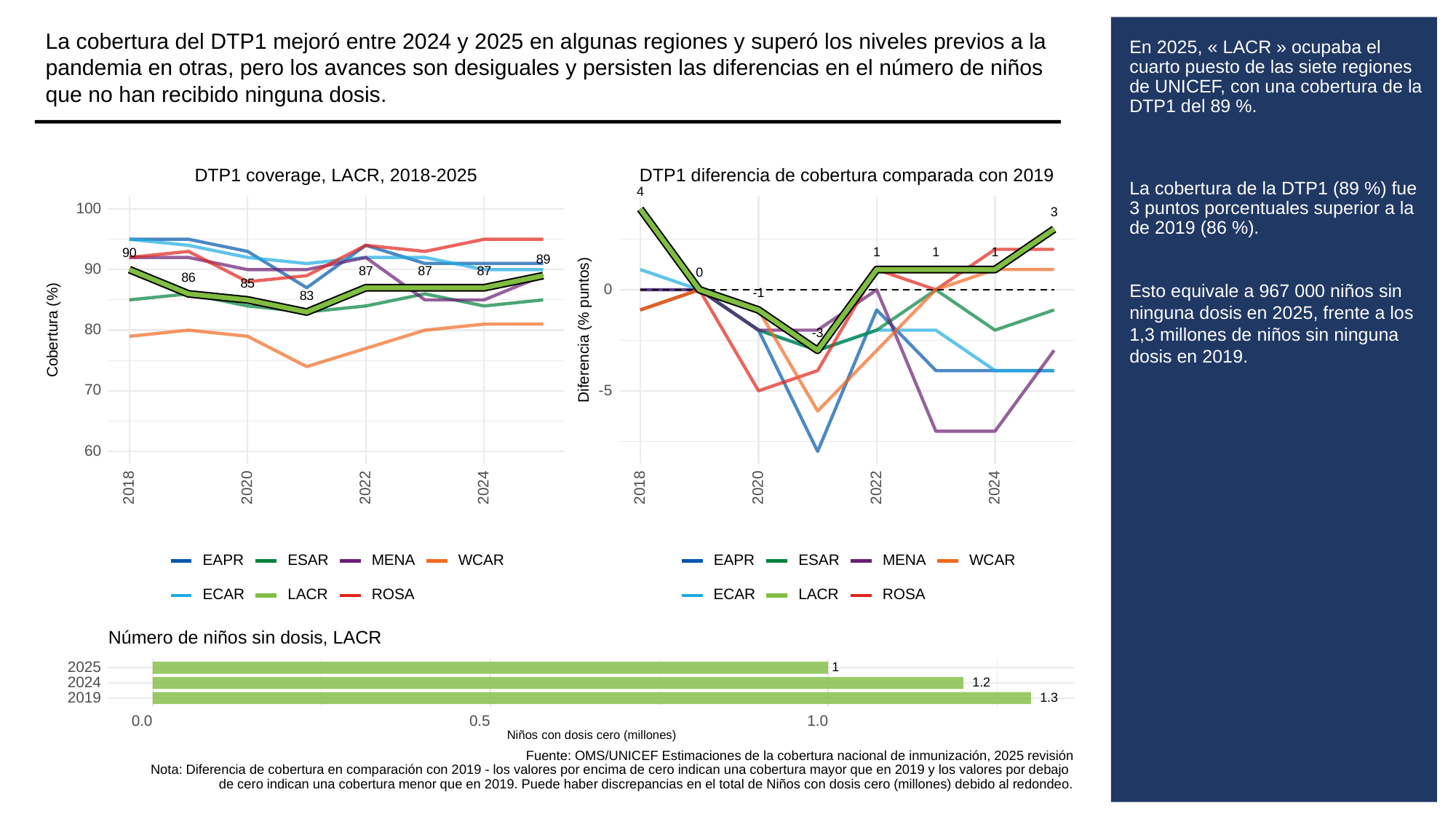

La cobertura del DTP1 mejoró entre 2024 y 2025 en algunas regiones y superó los niveles previos a la pandemia en otras, pero los avances son desiguales y persisten las diferencias en el número de niños que no han recibido ninguna dosis.
# En 2025, « LACR » ocupaba el cuarto puesto de las siete regiones de UNICEF, con una cobertura de la DTP1 del 89 %.

La cobertura de la DTP1 (89 %) fue 3 puntos porcentuales superior a la de 2019 (86 %).

Esto equivale a 967 000 niños sin ninguna dosis en 2025, frente a los 1,3 millones de niños sin ninguna dosis en 2019.

DTP1 coverage, LACR, 2018-2025
DTP1 diferencia de cobertura comparada con 2019
4

100
3

1
1
1
90

89

90
87
87
87
0

86
85
0
-1

83

Cobertura (%)
Diferencia (% puntos)

80
-3

70
-5

60

2018
2020
2022
2024
2018
2020
2022
2024
ESAR
WCAR
ESAR
WCAR
EAPR
MENA
EAPR
MENA

ROSA
ROSA
ECAR
LACR
ECAR
LACR

Número de niños sin dosis, LACR

2025
1

2024
1.2

2019
1.3

0.0
0.5
1.0
Niños con dosis cero (millones)
Fuente: OMS/UNICEF Estimaciones de la cobertura nacional de inmunización, 2025 revisión
Nota: Diferencia de cobertura en comparación con 2019 - los valores por encima de cero indican una cobertura mayor que en 2019 y los valores por debajo
de cero indican una cobertura menor que en 2019. Puede haber discrepancias en el total de Niños con dosis cero (millones) debido al redondeo.